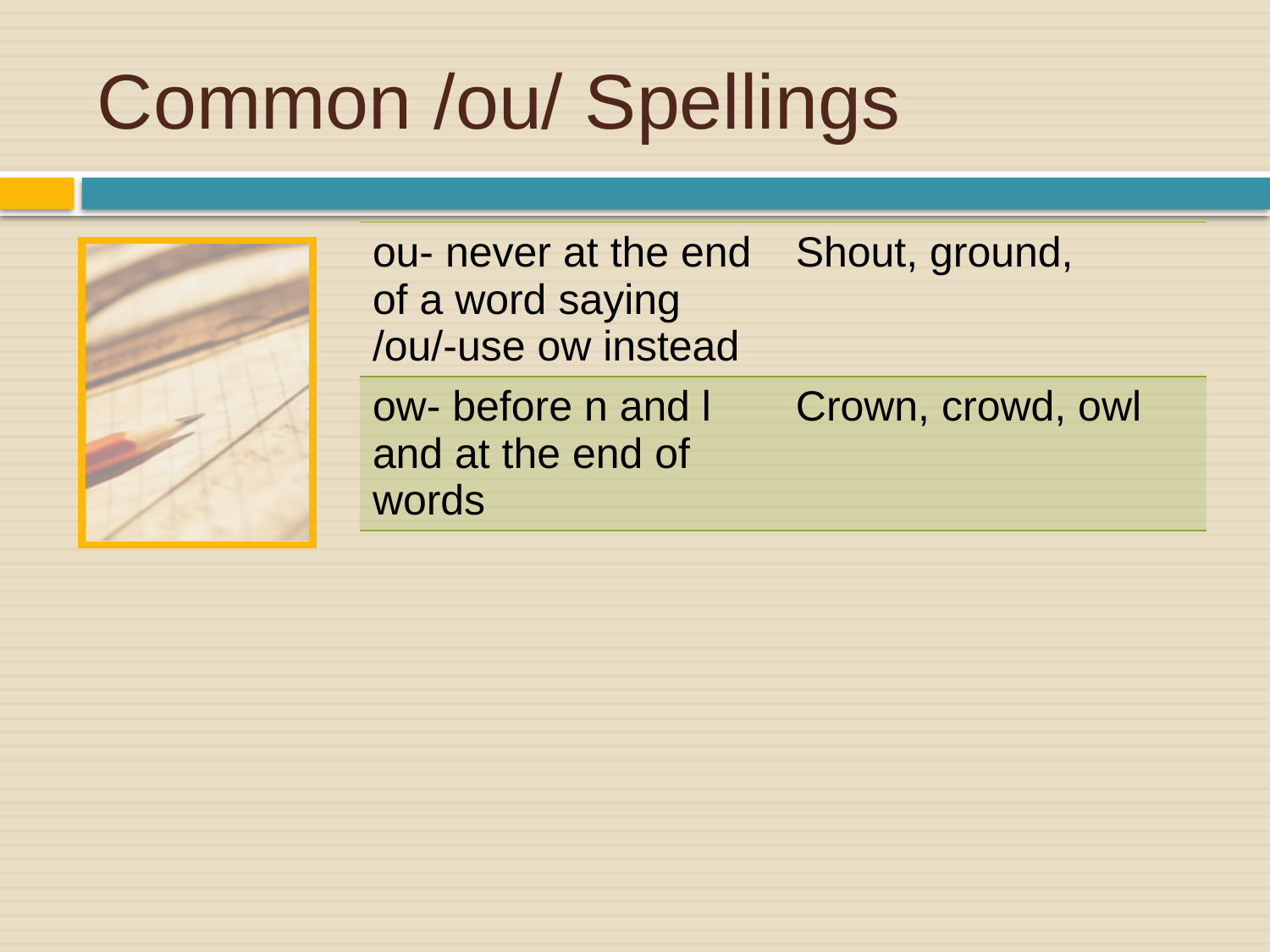

# Common /ou/ Spellings
| ou- never at the end of a word saying /ou/-use ow instead | Shout, ground, |
| --- | --- |
| ow- before n and l and at the end of words | Crown, crowd, owl |